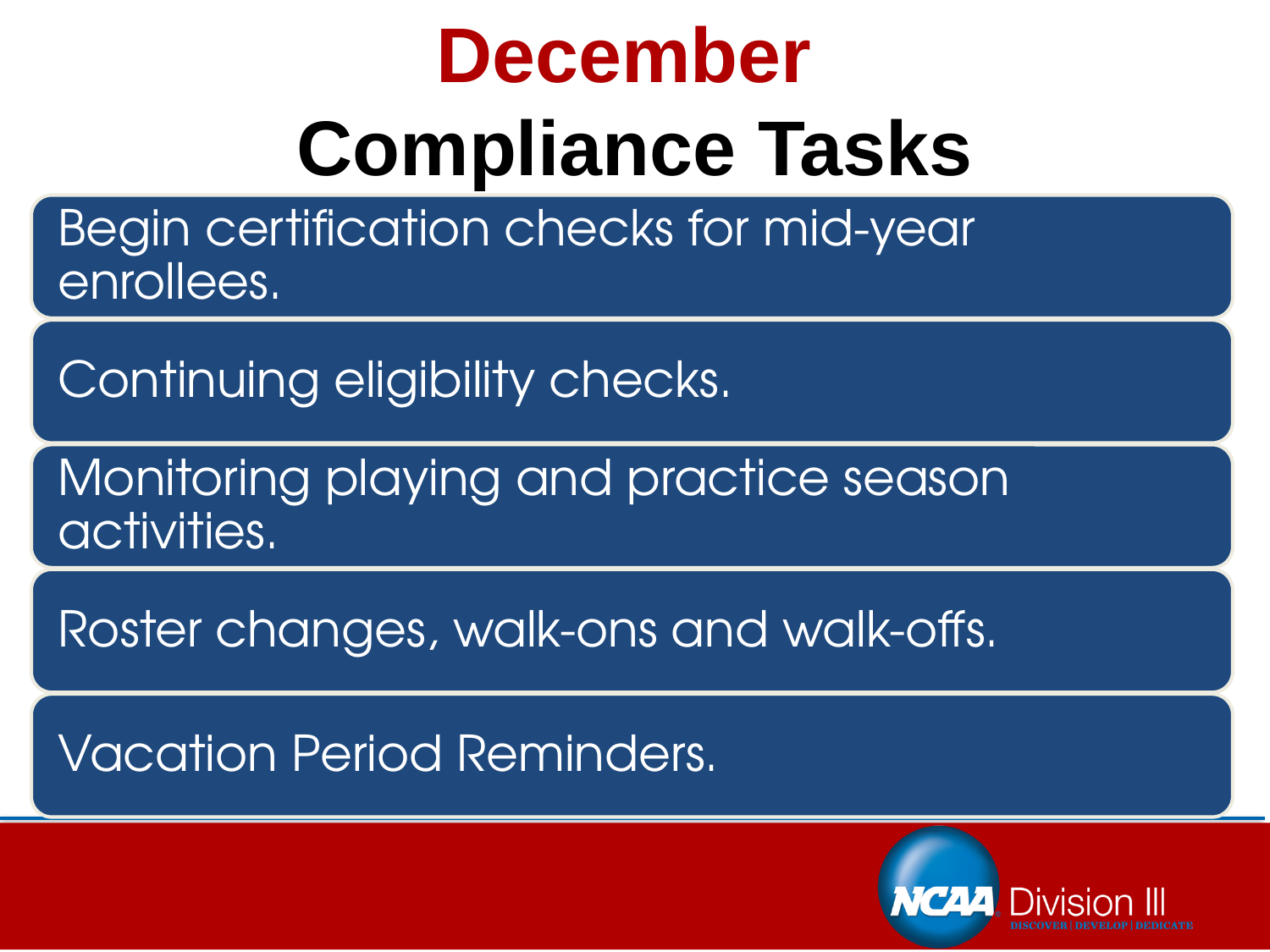

# December Compliance Tasks
Begin certification checks for mid-year enrollees.
Continuing eligibility checks.
Monitoring playing and practice season activities.
Roster changes, walk-ons and walk-offs.
Vacation Period Reminders.